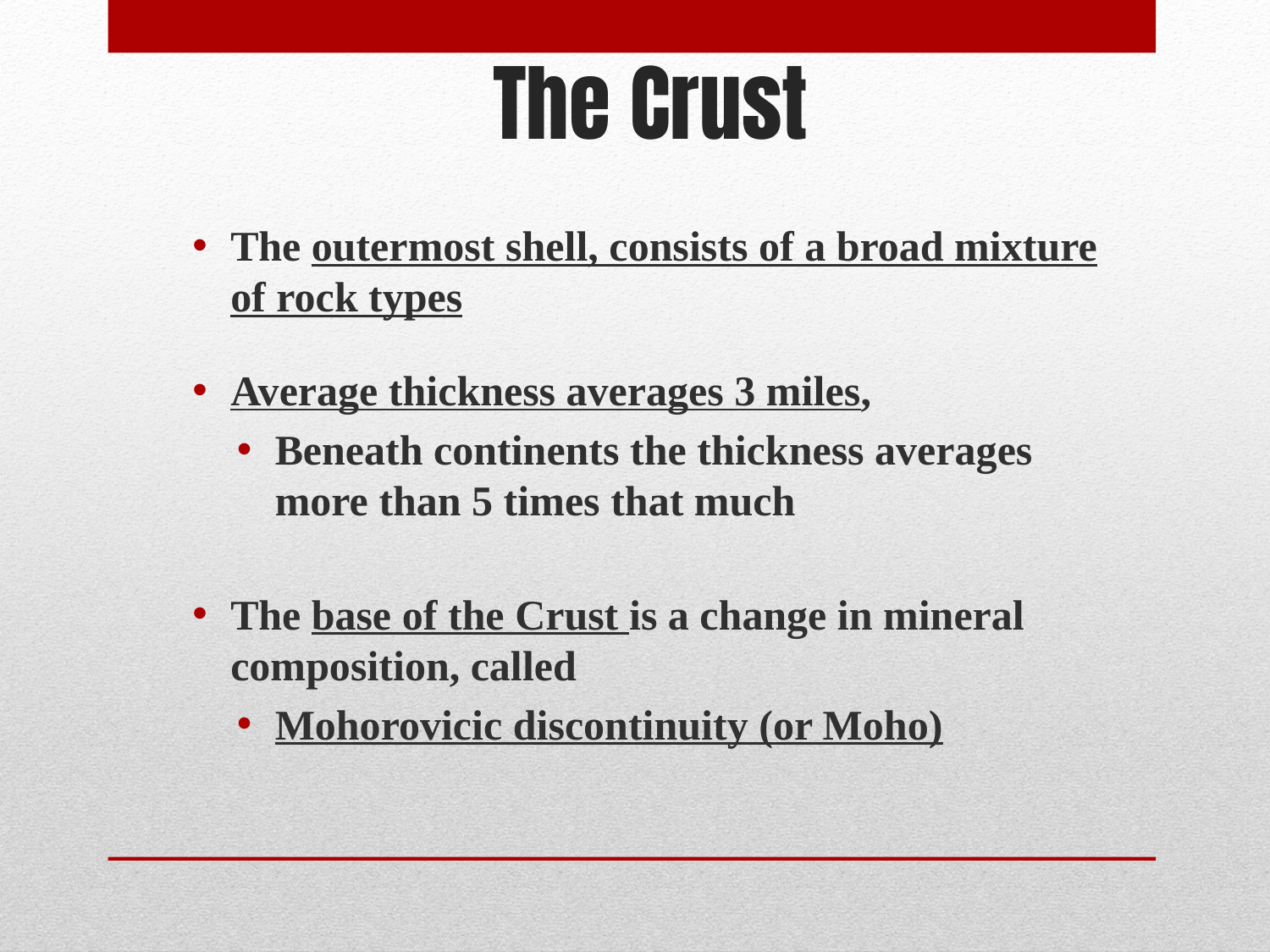

The Crust
The outermost shell, consists of a broad mixture of rock types

Average thickness averages 3 miles,
Beneath continents the thickness averages more than 5 times that much

The base of the Crust is a change in mineral composition, called
Mohorovicic discontinuity (or Moho)